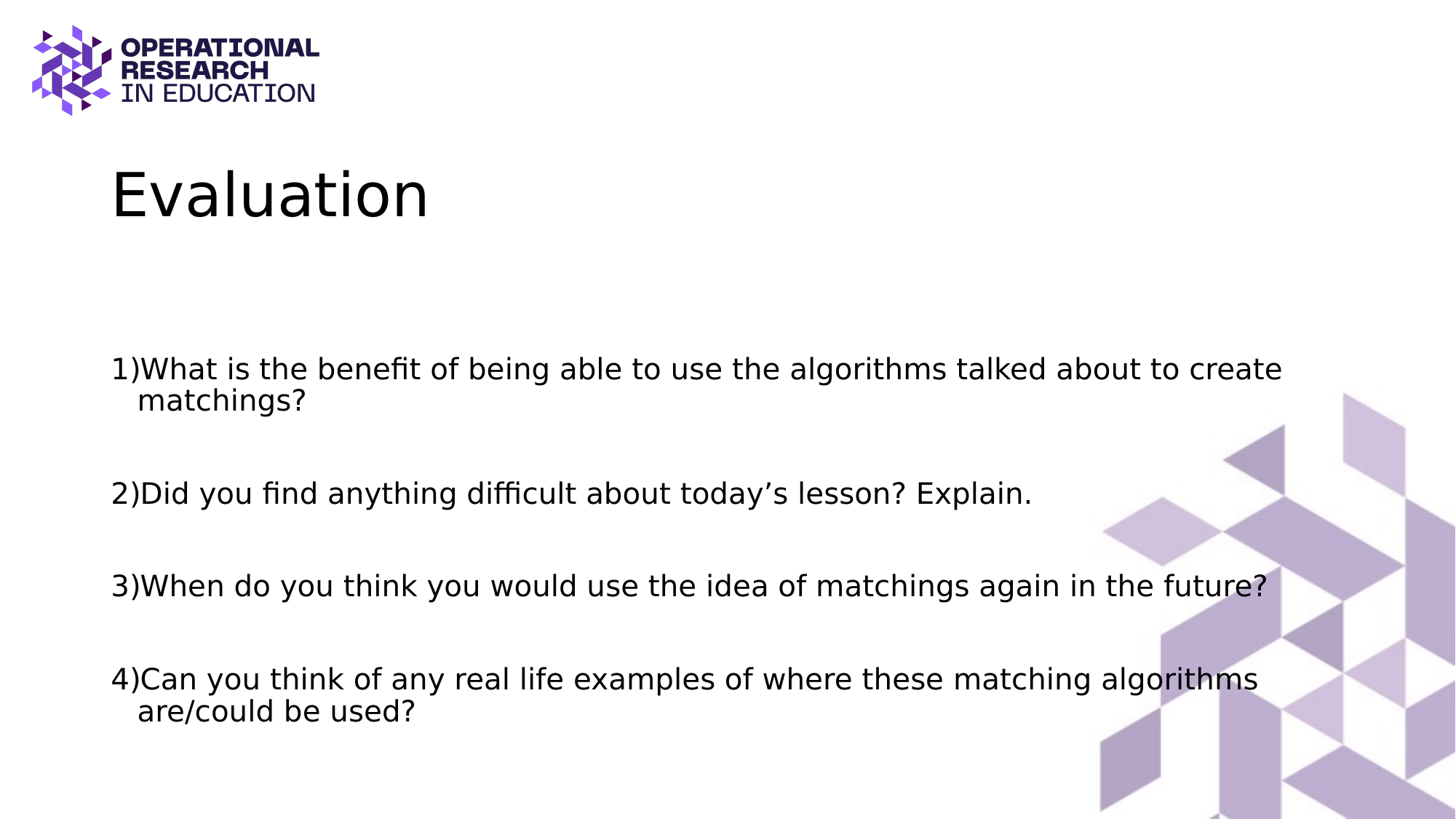

# Evaluation

What is the benefit of being able to use the algorithms talked about to create matchings?

Did you find anything difficult about today’s lesson? Explain.

When do you think you would use the idea of matchings again in the future?

Can you think of any real life examples of where these matching algorithms are/could be used?